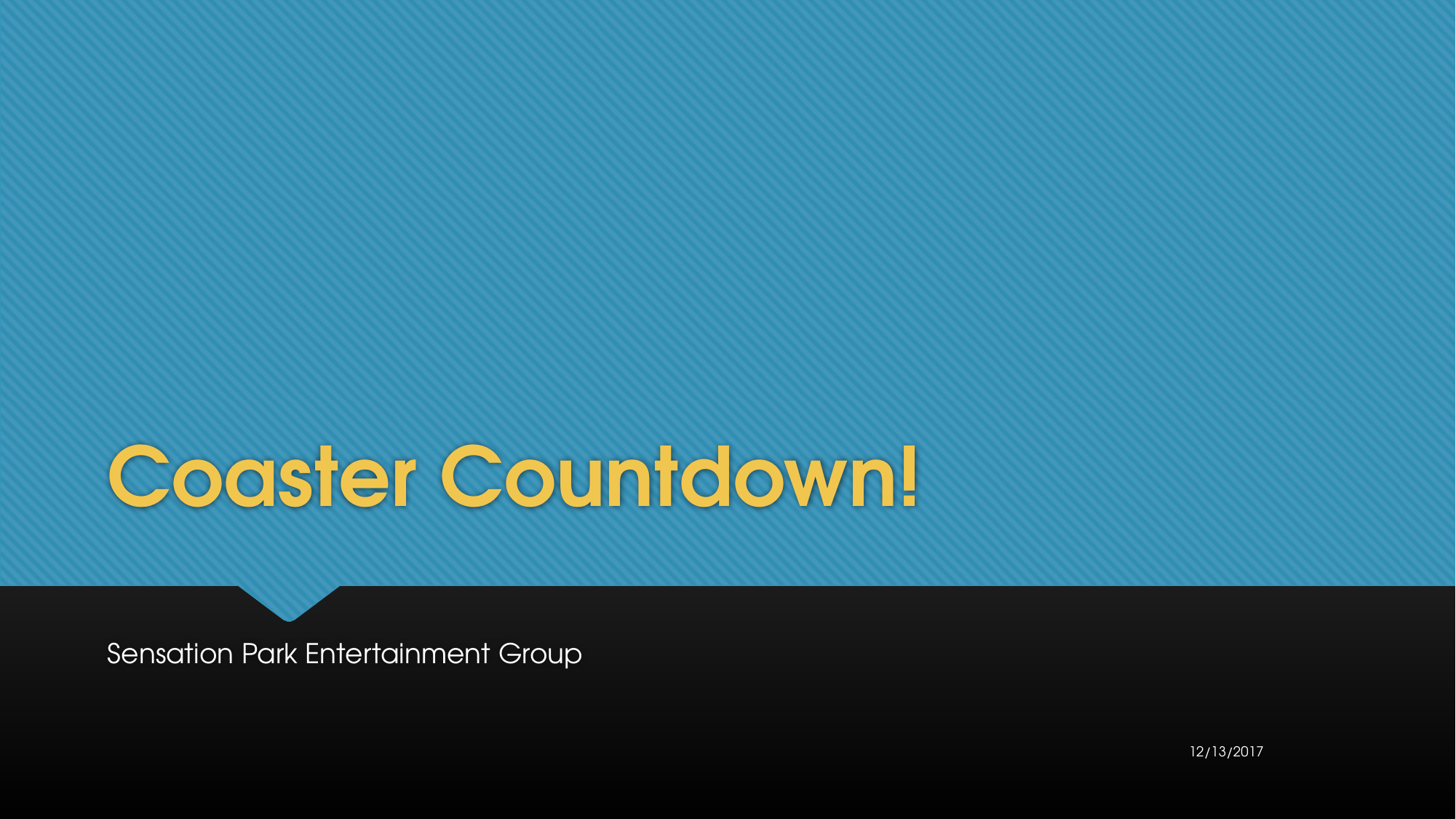

# Coaster Countdown!
Sensation Park Entertainment Group
12/13/2017